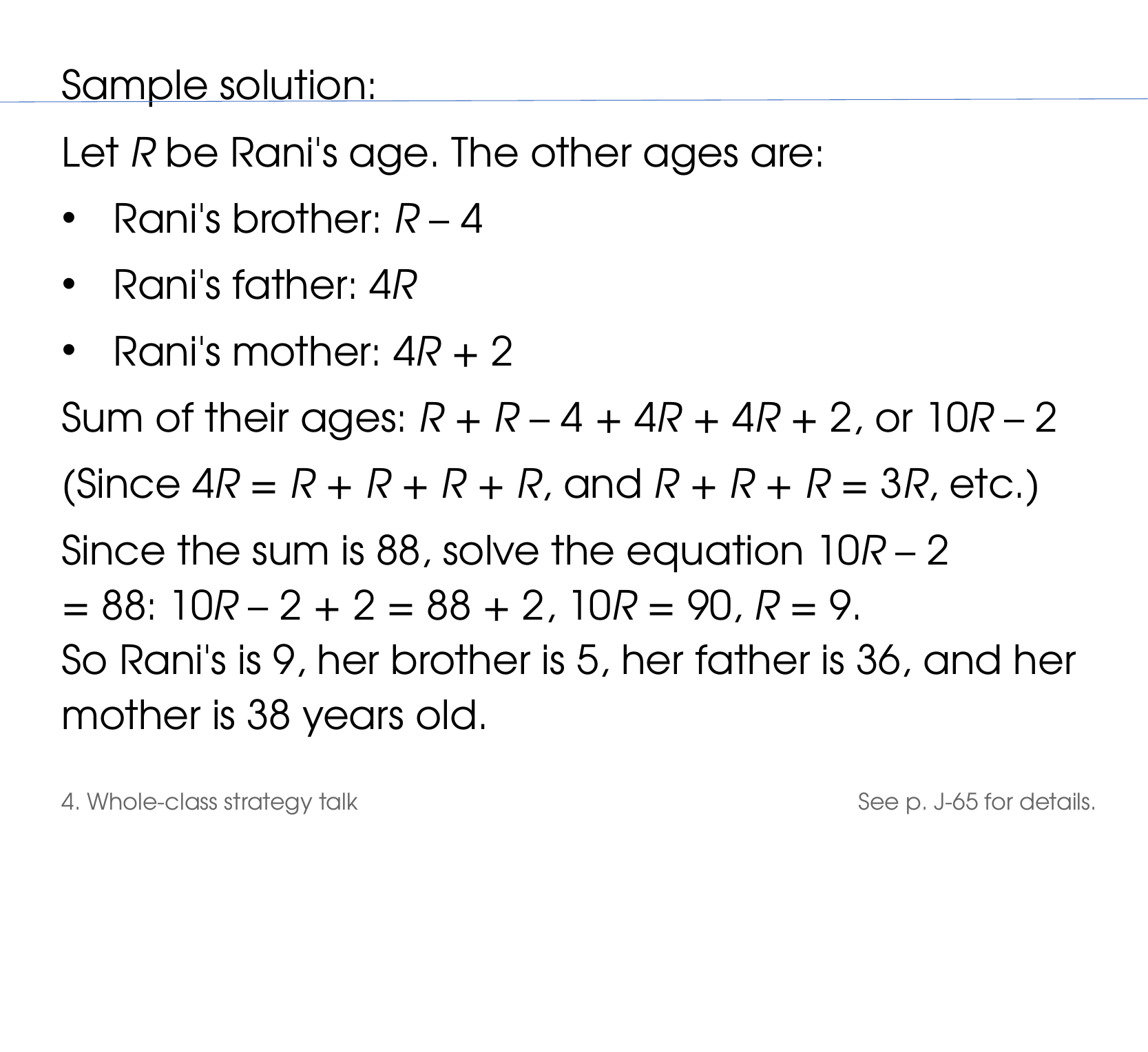

Sample solution:
Let R be Rani's age. The other ages are:
Rani's brother: R – 4
Rani's father: 4R
Rani's mother: 4R + 2
Sum of their ages: R + R – 4 + 4R + 4R + 2, or 10R – 2
(Since 4R = R + R + R + R, and R + R + R = 3R, etc.)
Since the sum is 88, solve the equation 10R – 2
​= 88: 10R – 2 + 2 = 88 + 2, 10R = 90, R = 9.
So Rani's is 9, her brother is 5, her father is 36, and her mother is 38 years old.
4. Whole-class strategy talk
See p. J-65 for details.